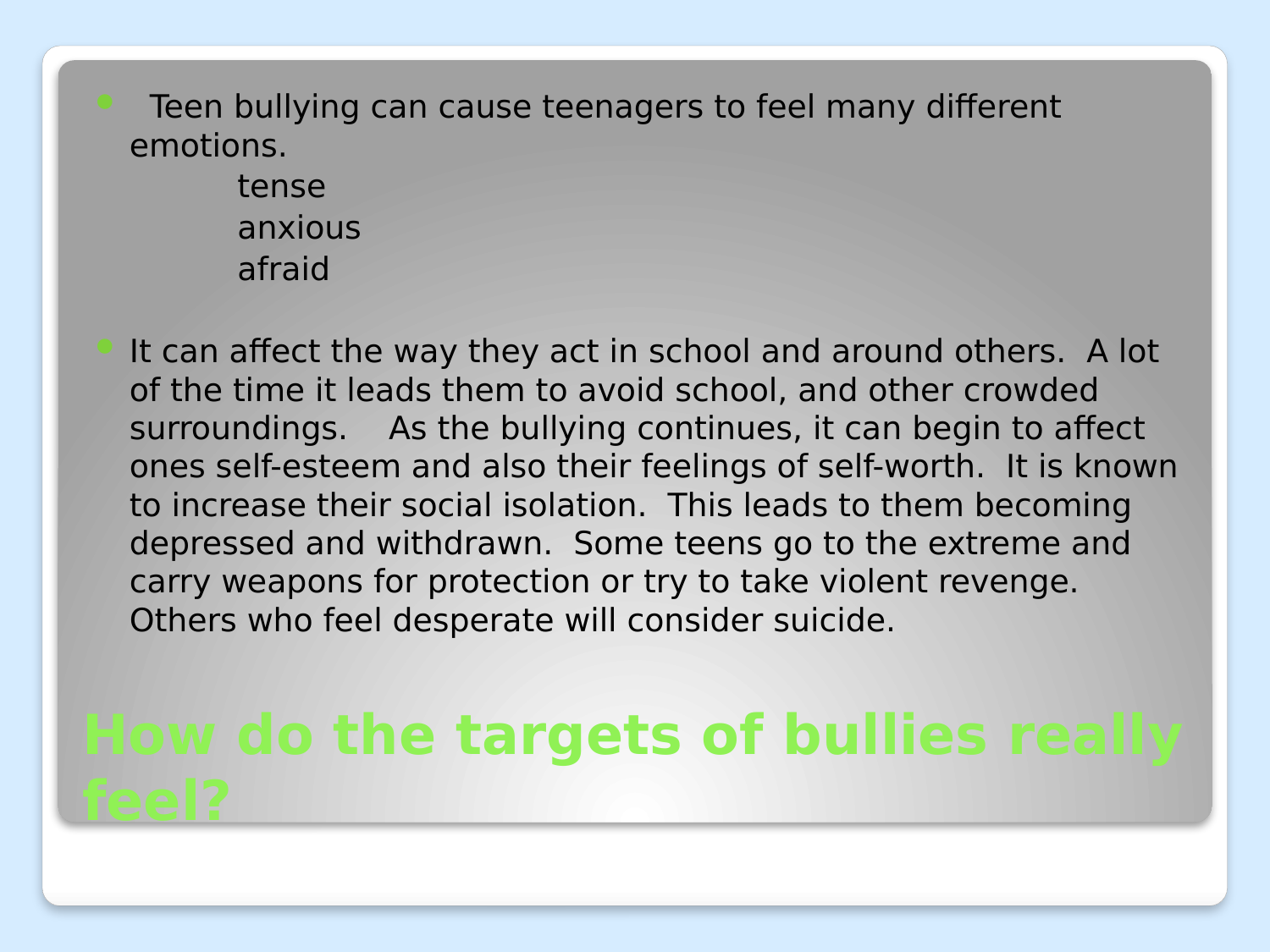

Teen bullying can cause teenagers to feel many different emotions.
              tense
              anxious
              afraid

It can affect the way they act in school and around others.  A lot of the time it leads them to avoid school, and other crowded surroundings.    As the bullying continues, it can begin to affect ones self-esteem and also their feelings of self-worth.  It is known to increase their social isolation.  This leads to them becoming depressed and withdrawn.  Some teens go to the extreme and carry weapons for protection or try to take violent revenge.  Others who feel desperate will consider suicide.

# How do the targets of bullies really feel?